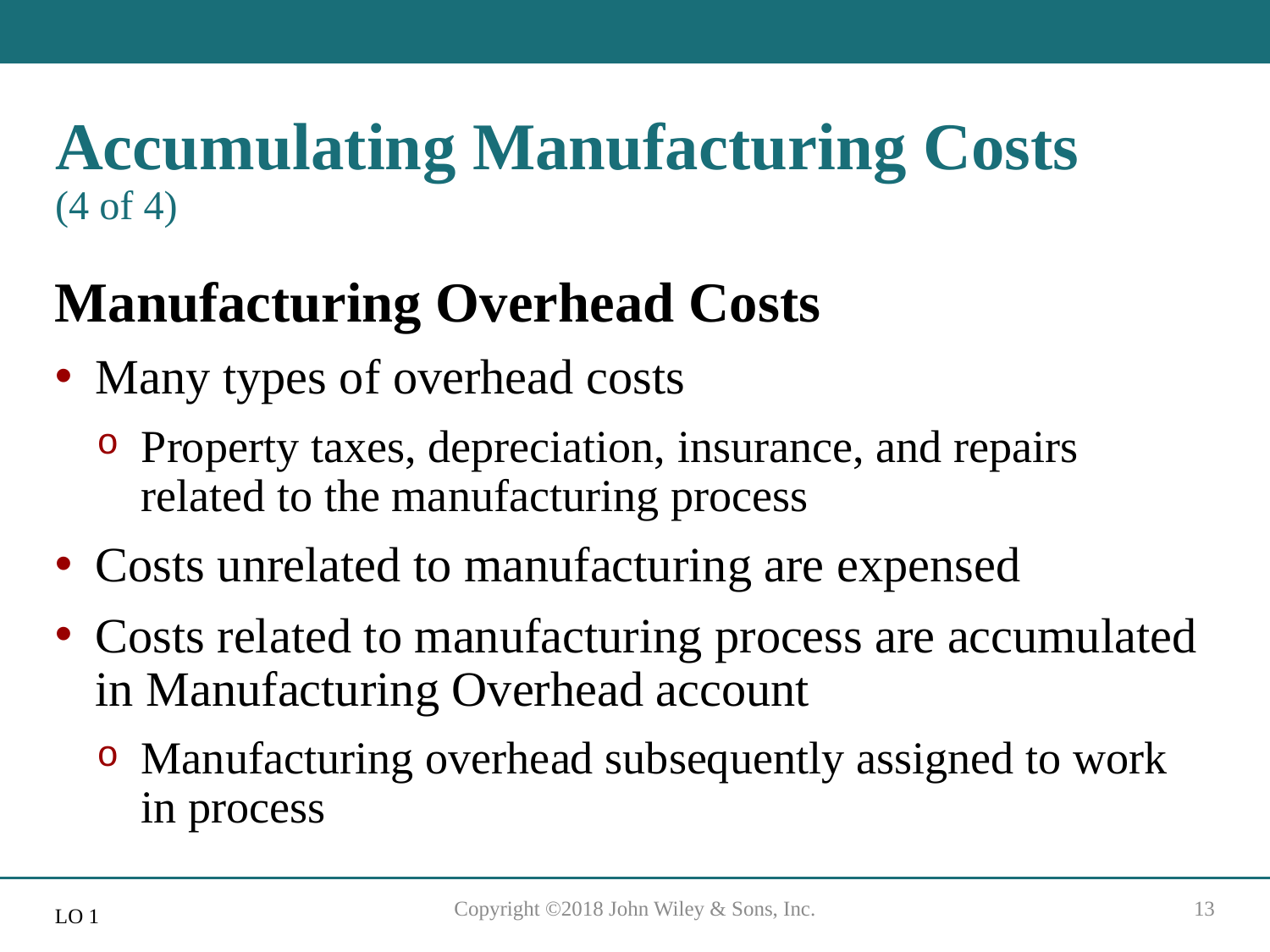

# Accumulating Manufacturing Costs (4 of 4)
Manufacturing Overhead Costs
Many types of overhead costs
Property taxes, depreciation, insurance, and repairs related to the manufacturing process
Costs unrelated to manufacturing are expensed
Costs related to manufacturing process are accumulated in Manufacturing Overhead account
Manufacturing overhead subsequently assigned to work in process
Copyright ©2018 John Wiley & Sons, Inc.
13
L O 1